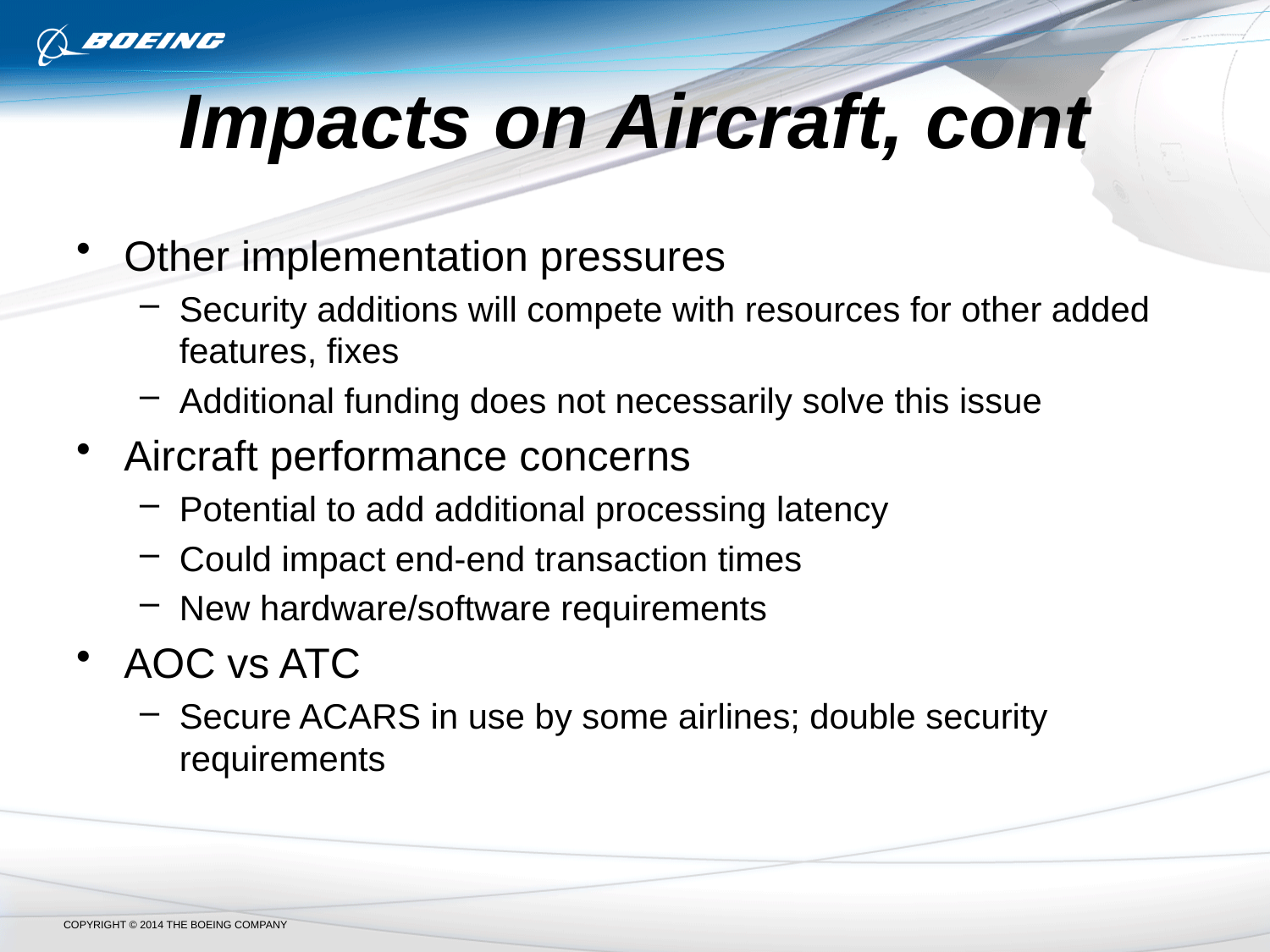

# Impacts on Aircraft, cont
Other implementation pressures
Security additions will compete with resources for other added features, fixes
Additional funding does not necessarily solve this issue
Aircraft performance concerns
Potential to add additional processing latency
Could impact end-end transaction times
New hardware/software requirements
AOC vs ATC
Secure ACARS in use by some airlines; double security requirements